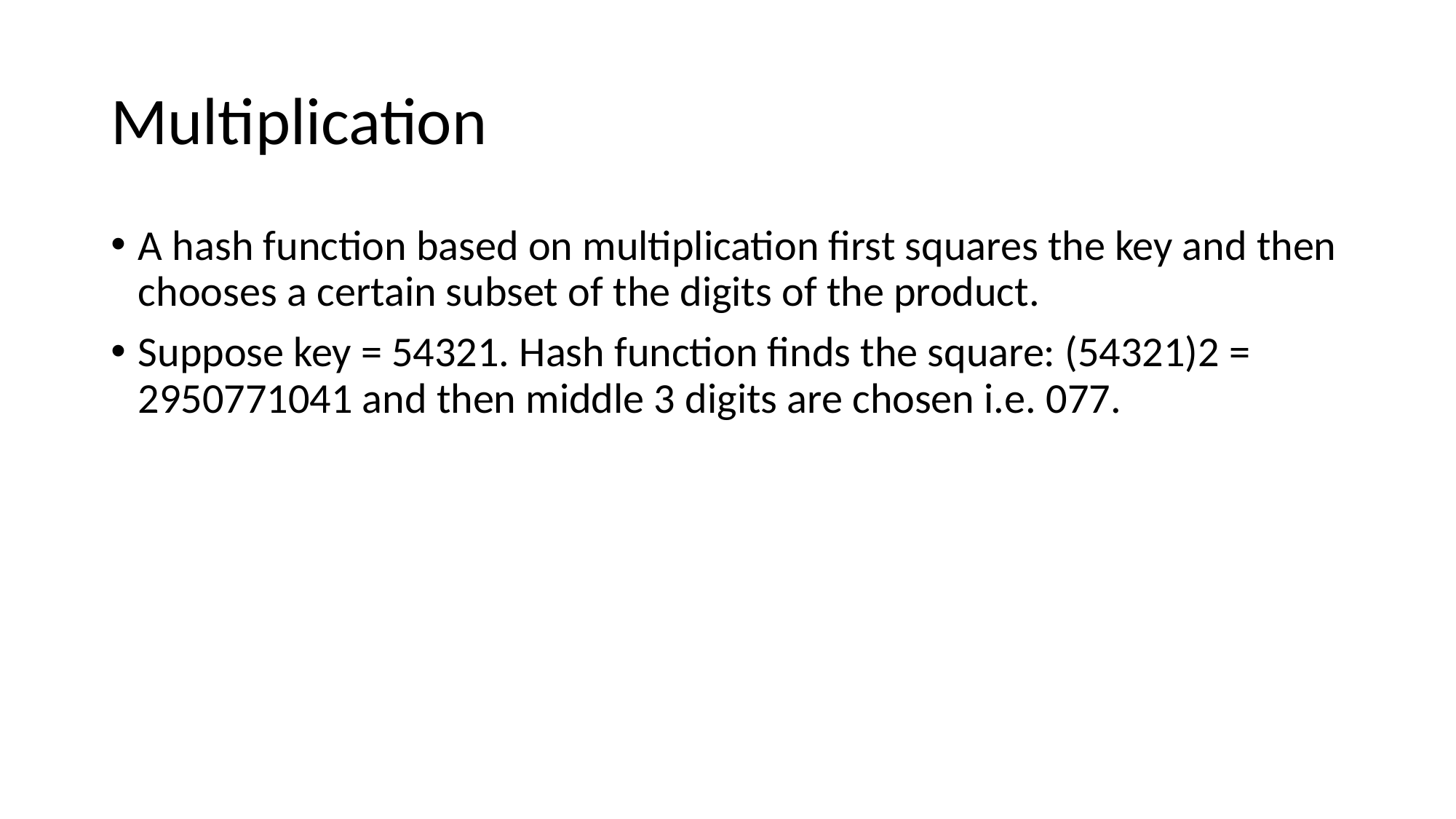

# Multiplication
A hash function based on multiplication first squares the key and then chooses a certain subset of the digits of the product.
Suppose key = 54321. Hash function finds the square: (54321)2 = 2950771041 and then middle 3 digits are chosen i.e. 077.